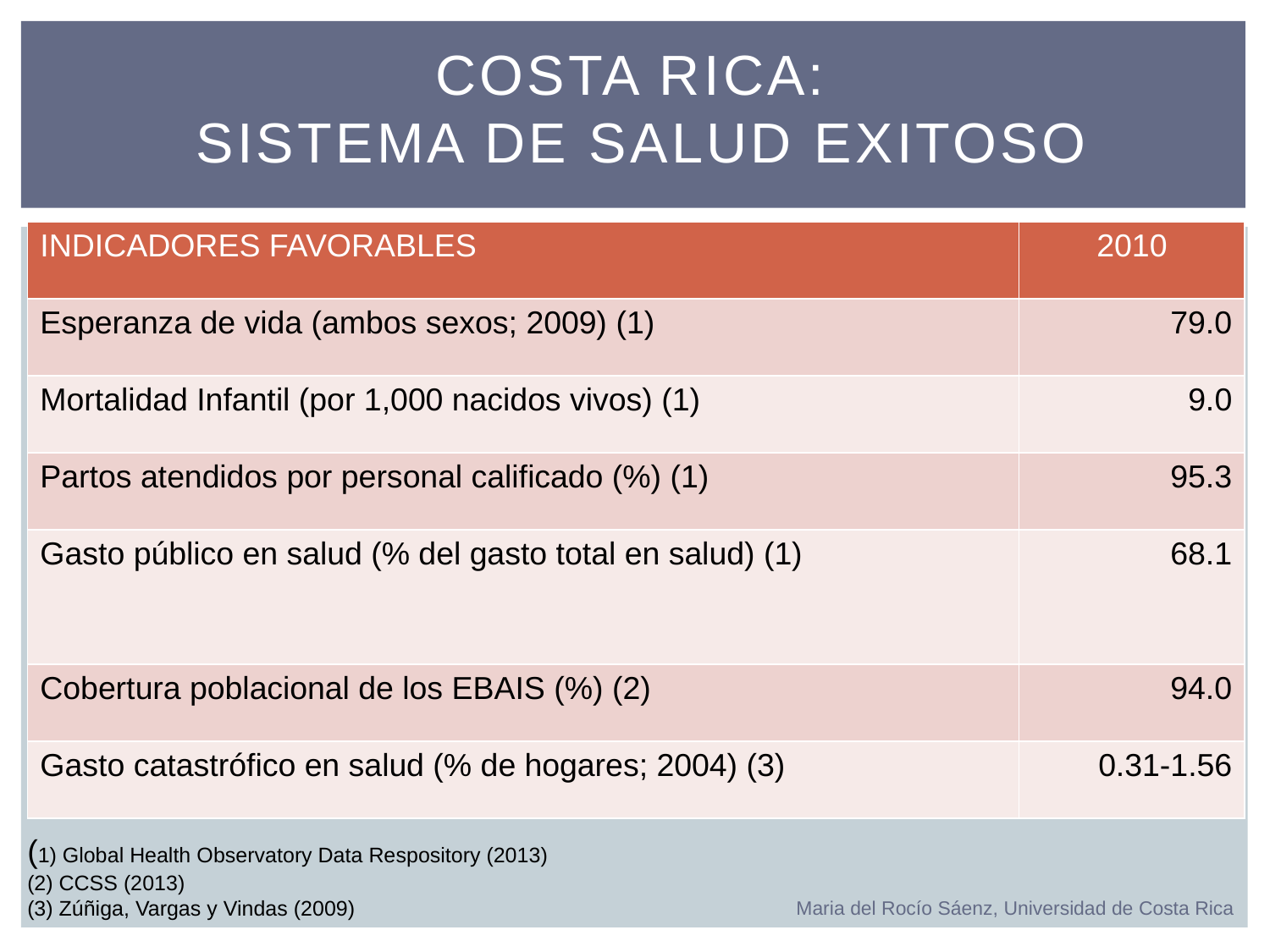

# Costa Rica: sistema de salud exitoso
| INDICADORES FAVORABLES | 2010 |
| --- | --- |
| Esperanza de vida (ambos sexos; 2009) (1) | 79.0 |
| Mortalidad Infantil (por 1,000 nacidos vivos) (1) | 9.0 |
| Partos atendidos por personal calificado (%) (1) | 95.3 |
| Gasto público en salud (% del gasto total en salud) (1) | 68.1 |
| Cobertura poblacional de los EBAIS (%) (2) | 94.0 |
| Gasto catastrófico en salud (% de hogares; 2004) (3) | 0.31-1.56 |
(1) Global Health Observatory Data Respository (2013)
(2) CCSS (2013)
(3) Zúñiga, Vargas y Vindas (2009)
Maria del Rocío Sáenz, Universidad de Costa Rica